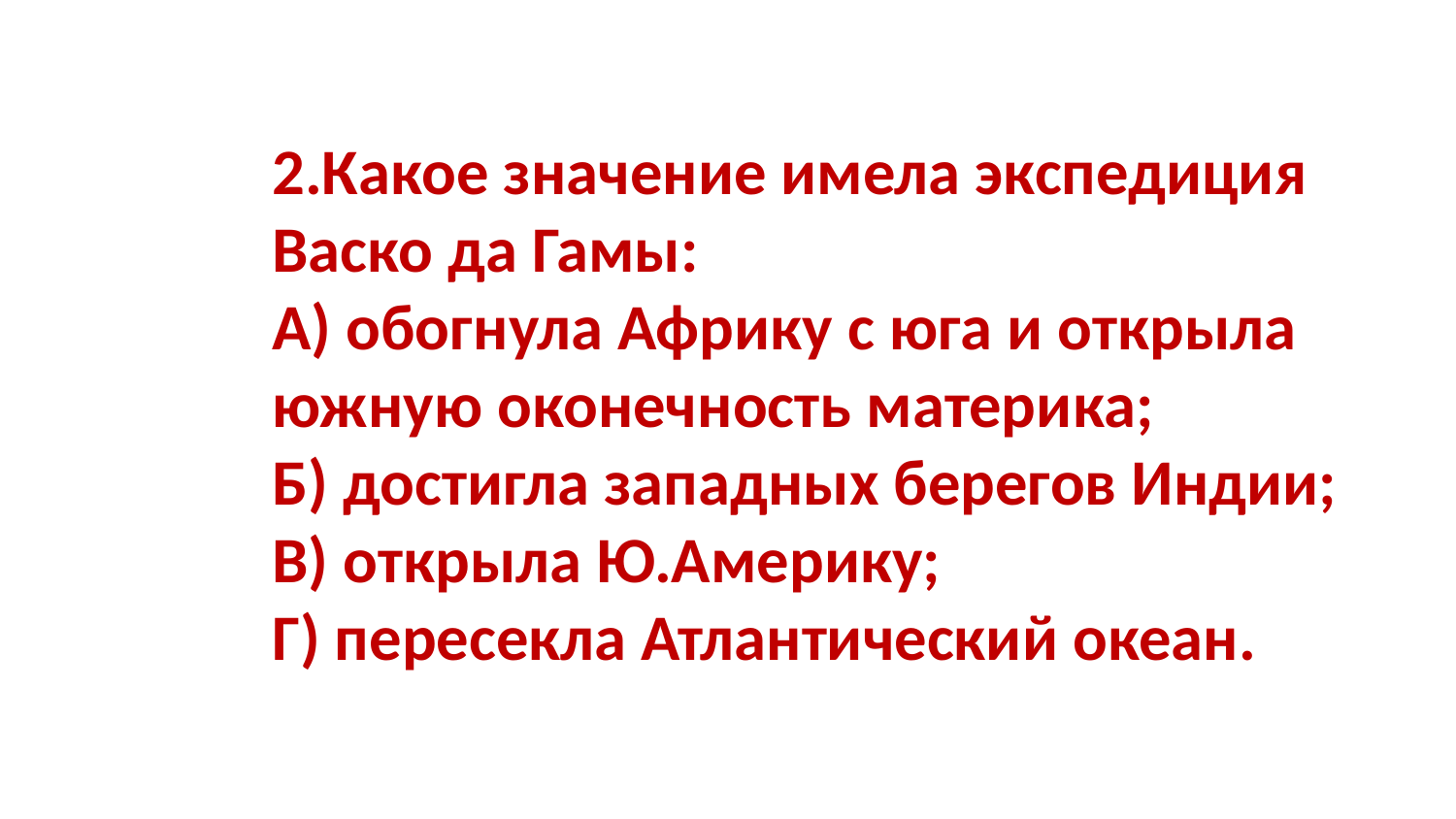

2.Какое значение имела экспедиция Васко да Гамы:
А) обогнула Африку с юга и открыла южную оконечность материка;
Б) достигла западных берегов Индии;
В) открыла Ю.Америку;
Г) пересекла Атлантический океан.